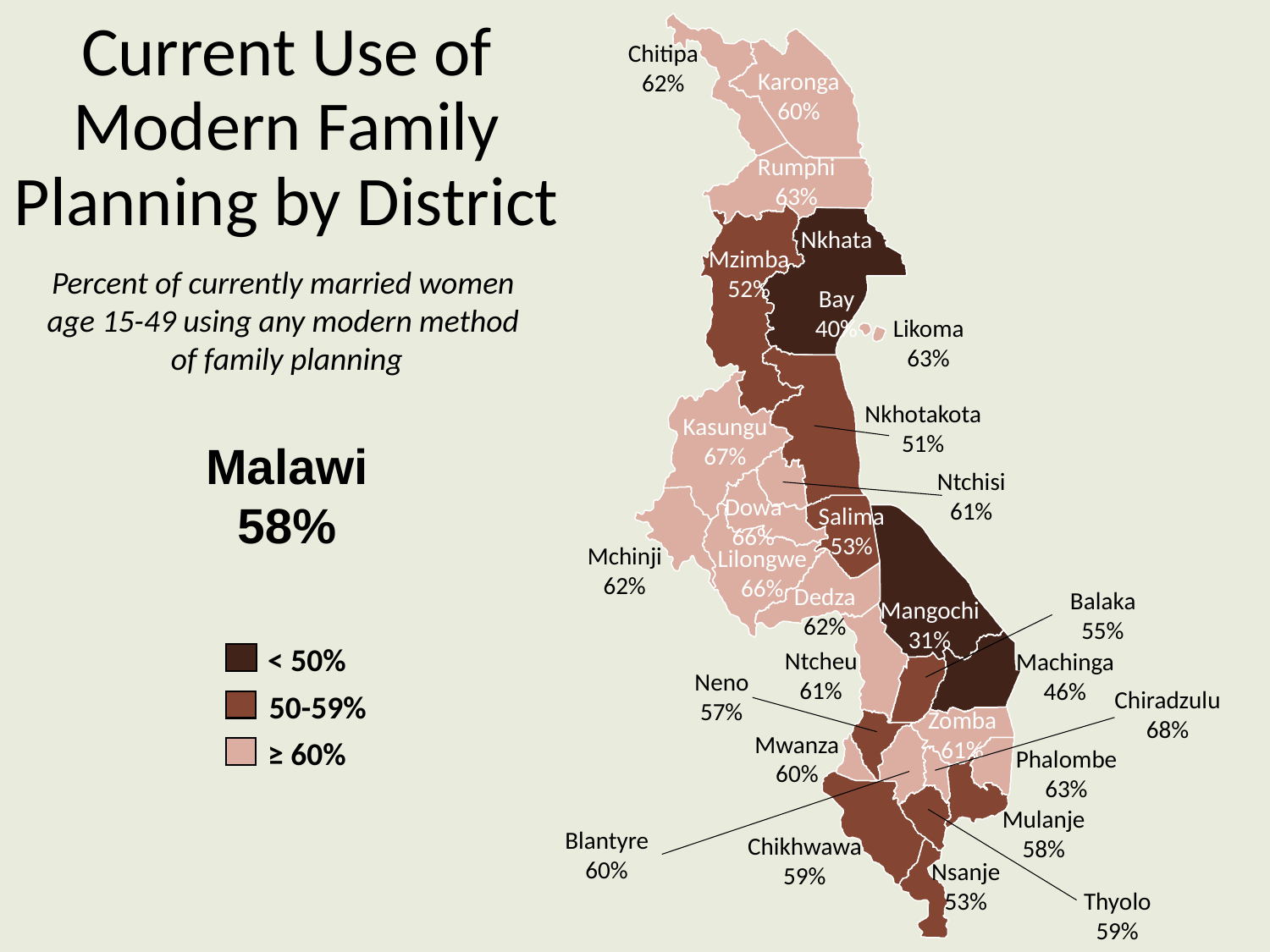

# Current Use of Modern Family Planning by District

Chitipa
62%
Karonga
60%

Rumphi
63%

Nkhata
Bay
40%
Mzimba
52%
Percent of currently married women
age 15-49 using any modern method
of family planning
Likoma
63%

Nkhotakota
51%
Kasungu
67%
Malawi
58%

Ntchisi
61%

Dowa
66%

Salima
53%

Mchinji
62%
Lilongwe
66%

Dedza
62%
Balaka
55%
Mangochi
31%

< 50%
Ntcheu
61%
Machinga
46%

Neno
57%
Chiradzulu
68%
 50-59%

Zomba
61%

Mwanza
60%

≥ 60%

Phalombe
63%

Mulanje
58%
Blantyre
60%
Chikhwawa
59%

Nsanje
53%
Thyolo
59%